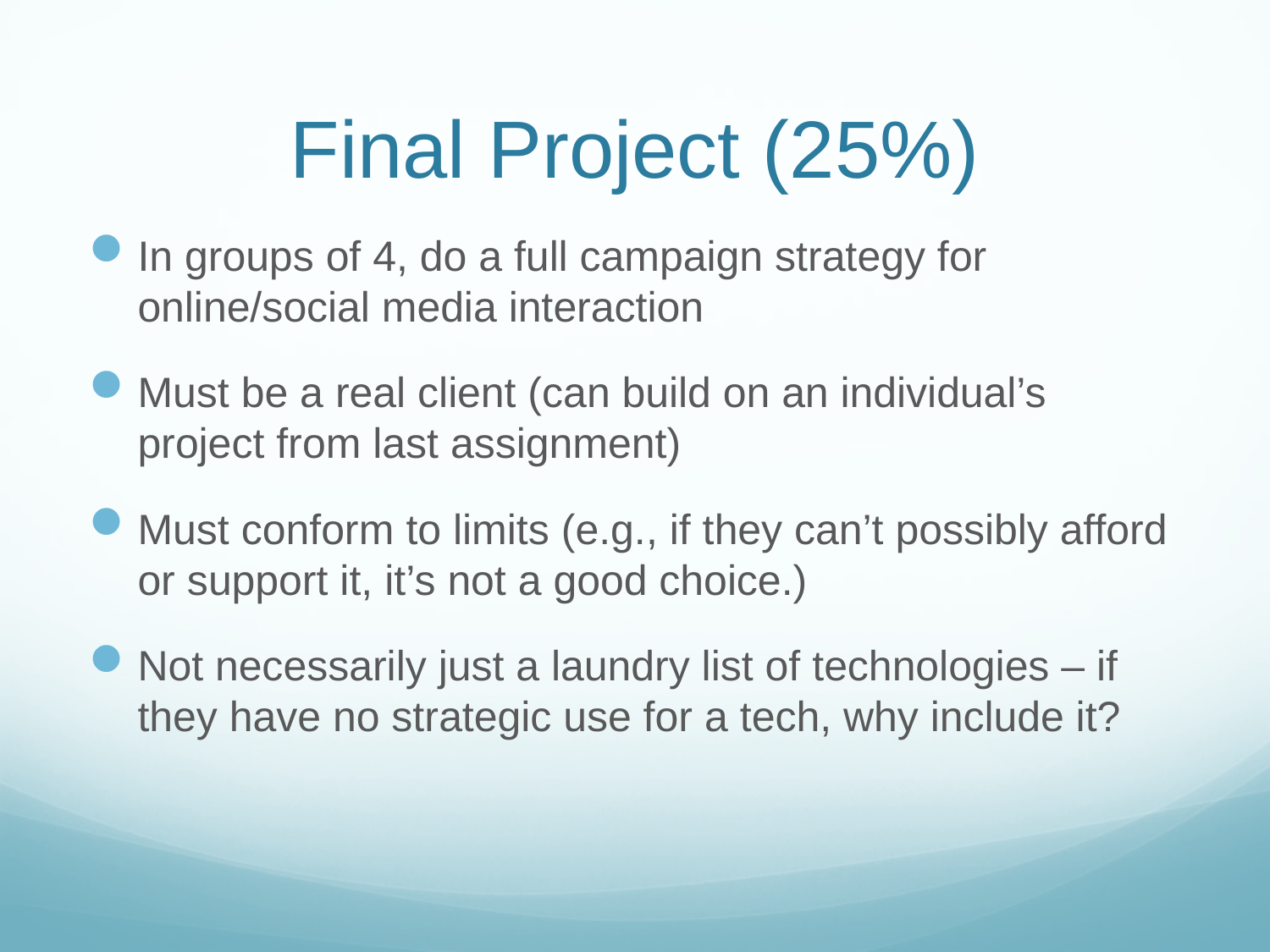

# Final Project (25%)
In groups of 4, do a full campaign strategy for online/social media interaction
Must be a real client (can build on an individual’s project from last assignment)
Must conform to limits (e.g., if they can’t possibly afford or support it, it’s not a good choice.)
Not necessarily just a laundry list of technologies – if they have no strategic use for a tech, why include it?